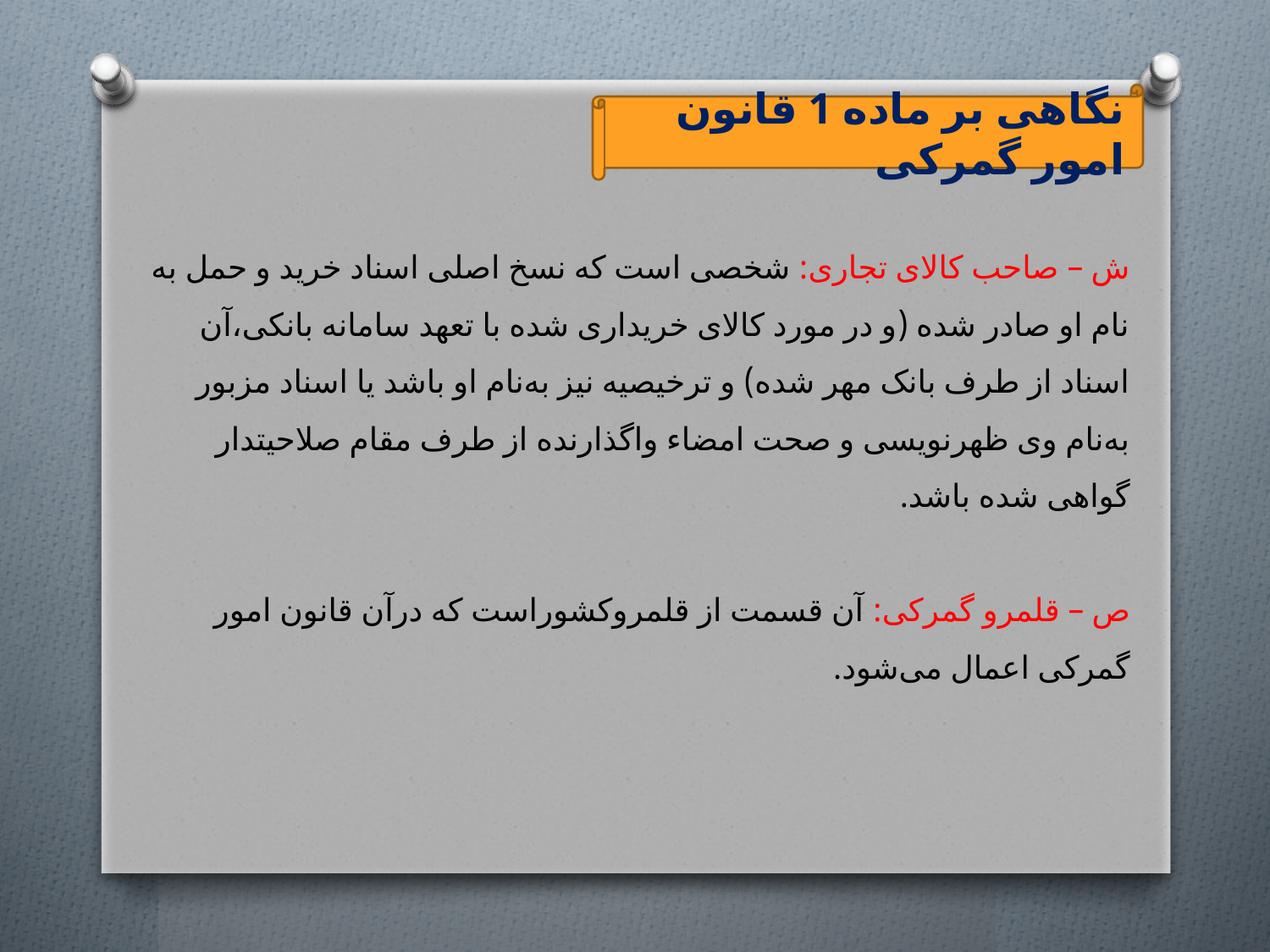

نگاهی بر ماده 1 قانون امور گمرکی
ش – صاحب کالای تجاری: شخصی است که نسخ اصلی اسناد خرید و حمل به ‌نام او صادر شده (و در مورد کالای خریداری شده با تعهد سامانه بانکی،آن اسناد از طرف بانک مهر شده) و ترخیصیه نیز به‌نام او باشد یا اسناد مزبور به‌نام وی ظهرنویسی و صحت امضاء واگذارنده از طرف مقام صلاحیتدار گواهی شده باشد.
ص – قلمرو گمرکی: آن قسمت از قلمروکشوراست که درآن قانون امور گمرکی اعمال می‌شود.